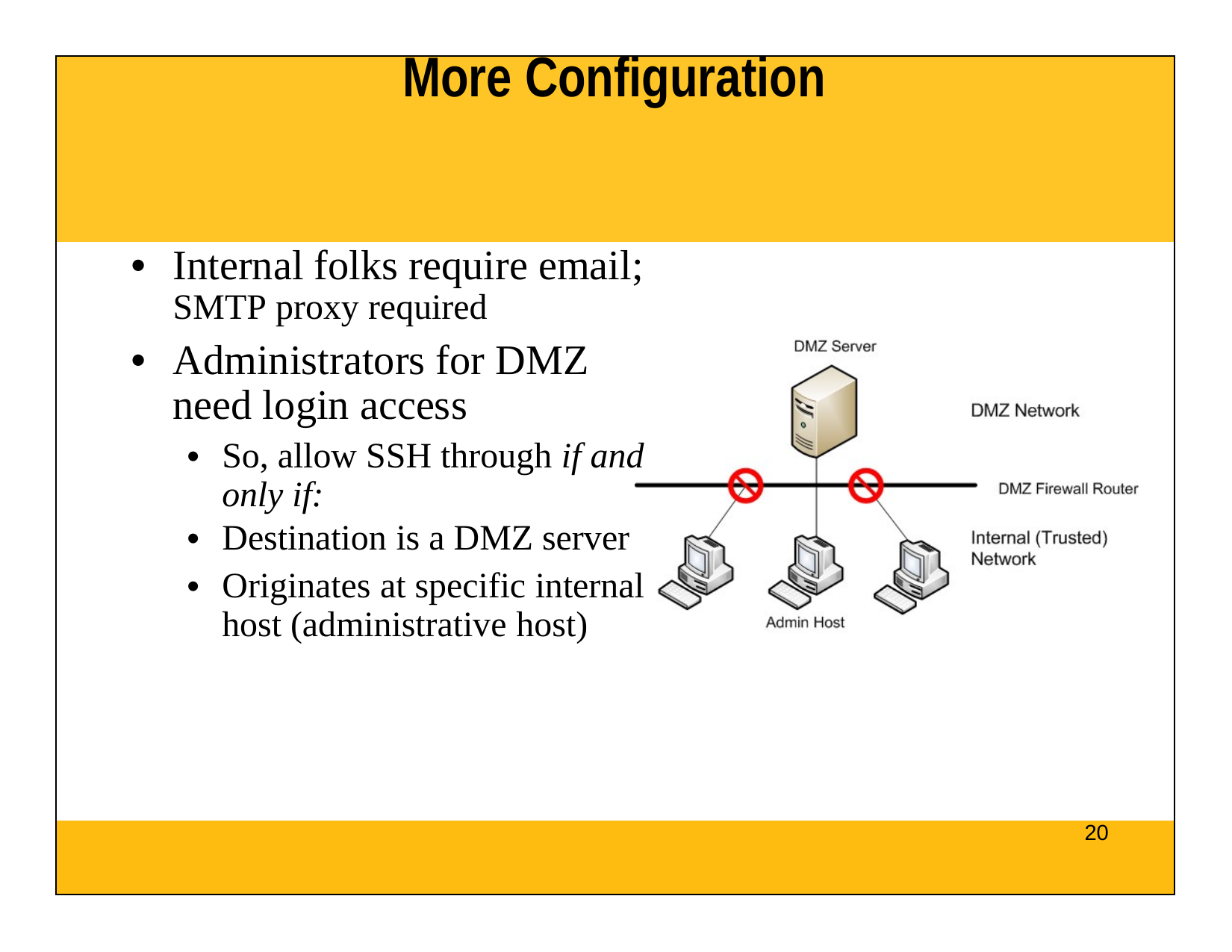

| More Configuration |
| --- |
| Internal folks require email; SMTP proxy required Administrators for DMZ need login access So, allow SSH through if and only if: Destination is a DMZ server Originates at specific internal host (administrative host) |
| 20 |